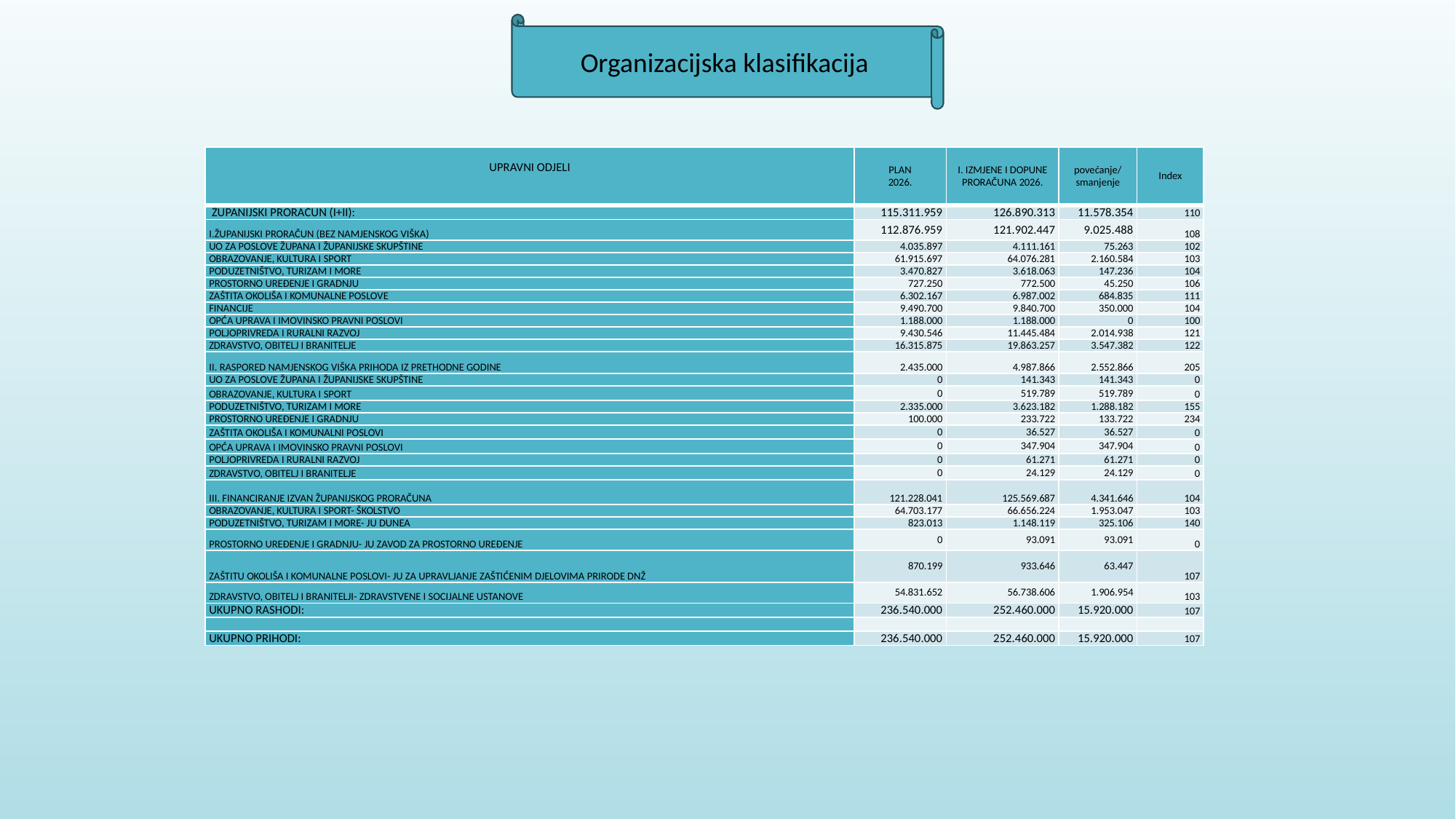

Organizacijska klasifikacija
#
| UPRAVNI ODJELI | PLAN 2026. | I. IZMJENE I DOPUNE PRORAČUNA 2026. | povećanje/ smanjenje | Index |
| --- | --- | --- | --- | --- |
| ŽUPANIJSKI PRORAČUN (I+II): | 115.311.959 | 126.890.313 | 11.578.354 | 110 |
| I.ŽUPANIJSKI PRORAČUN (BEZ NAMJENSKOG VIŠKA) | 112.876.959 | 121.902.447 | 9.025.488 | 108 |
| UO ZA POSLOVE ŽUPANA I ŽUPANIJSKE SKUPŠTINE | 4.035.897 | 4.111.161 | 75.263 | 102 |
| OBRAZOVANJE, KULTURA I SPORT | 61.915.697 | 64.076.281 | 2.160.584 | 103 |
| PODUZETNIŠTVO, TURIZAM I MORE | 3.470.827 | 3.618.063 | 147.236 | 104 |
| PROSTORNO UREĐENJE I GRADNJU | 727.250 | 772.500 | 45.250 | 106 |
| ZAŠTITA OKOLIŠA I KOMUNALNE POSLOVE | 6.302.167 | 6.987.002 | 684.835 | 111 |
| FINANCIJE | 9.490.700 | 9.840.700 | 350.000 | 104 |
| OPĆA UPRAVA I IMOVINSKO PRAVNI POSLOVI | 1.188.000 | 1.188.000 | 0 | 100 |
| POLJOPRIVREDA I RURALNI RAZVOJ | 9.430.546 | 11.445.484 | 2.014.938 | 121 |
| ZDRAVSTVO, OBITELJ I BRANITELJE | 16.315.875 | 19.863.257 | 3.547.382 | 122 |
| II. RASPORED NAMJENSKOG VIŠKA PRIHODA IZ PRETHODNE GODINE | 2.435.000 | 4.987.866 | 2.552.866 | 205 |
| UO ZA POSLOVE ŽUPANA I ŽUPANIJSKE SKUPŠTINE | 0 | 141.343 | 141.343 | 0 |
| OBRAZOVANJE, KULTURA I SPORT | 0 | 519.789 | 519.789 | 0 |
| PODUZETNIŠTVO, TURIZAM I MORE | 2.335.000 | 3.623.182 | 1.288.182 | 155 |
| PROSTORNO UREĐENJE I GRADNJU | 100.000 | 233.722 | 133.722 | 234 |
| ZAŠTITA OKOLIŠA I KOMUNALNI POSLOVI | 0 | 36.527 | 36.527 | 0 |
| OPĆA UPRAVA I IMOVINSKO PRAVNI POSLOVI | 0 | 347.904 | 347.904 | 0 |
| POLJOPRIVREDA I RURALNI RAZVOJ | 0 | 61.271 | 61.271 | 0 |
| ZDRAVSTVO, OBITELJ I BRANITELJE | 0 | 24.129 | 24.129 | 0 |
| III. FINANCIRANJE IZVAN ŽUPANIJSKOG PRORAČUNA | 121.228.041 | 125.569.687 | 4.341.646 | 104 |
| OBRAZOVANJE, KULTURA I SPORT- ŠKOLSTVO | 64.703.177 | 66.656.224 | 1.953.047 | 103 |
| PODUZETNIŠTVO, TURIZAM I MORE- JU DUNEA | 823.013 | 1.148.119 | 325.106 | 140 |
| PROSTORNO UREĐENJE I GRADNJU- JU ZAVOD ZA PROSTORNO UREĐENJE | 0 | 93.091 | 93.091 | 0 |
| ZAŠTITU OKOLIŠA I KOMUNALNE POSLOVI- JU ZA UPRAVLJANJE ZAŠTIĆENIM DJELOVIMA PRIRODE DNŽ | 870.199 | 933.646 | 63.447 | 107 |
| ZDRAVSTVO, OBITELJ I BRANITELJI- ZDRAVSTVENE I SOCIJALNE USTANOVE | 54.831.652 | 56.738.606 | 1.906.954 | 103 |
| UKUPNO RASHODI: | 236.540.000 | 252.460.000 | 15.920.000 | 107 |
|  |  |  |  |  |
| UKUPNO PRIHODI: | 236.540.000 | 252.460.000 | 15.920.000 | 107 |